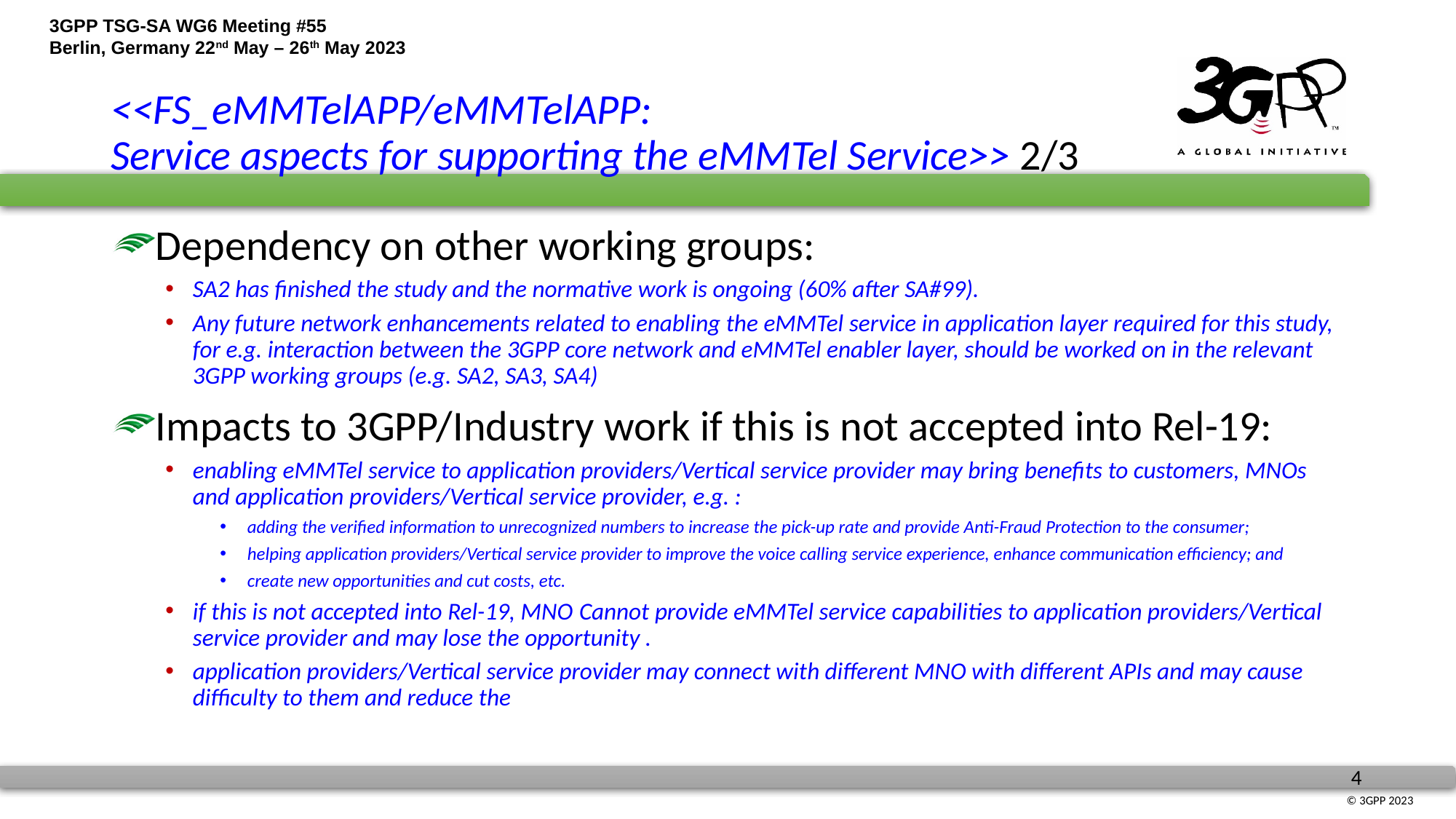

# <<FS_eMMTelAPP/eMMTelAPP: Service aspects for supporting the eMMTel Service>> 2/3
Dependency on other working groups:
SA2 has finished the study and the normative work is ongoing (60% after SA#99).
Any future network enhancements related to enabling the eMMTel service in application layer required for this study, for e.g. interaction between the 3GPP core network and eMMTel enabler layer, should be worked on in the relevant 3GPP working groups (e.g. SA2, SA3, SA4)
Impacts to 3GPP/Industry work if this is not accepted into Rel-19:
enabling eMMTel service to application providers/Vertical service provider may bring benefits to customers, MNOs and application providers/Vertical service provider, e.g. :
adding the verified information to unrecognized numbers to increase the pick-up rate and provide Anti-Fraud Protection to the consumer;
helping application providers/Vertical service provider to improve the voice calling service experience, enhance communication efficiency; and
create new opportunities and cut costs, etc.
if this is not accepted into Rel-19, MNO Cannot provide eMMTel service capabilities to application providers/Vertical service provider and may lose the opportunity .
application providers/Vertical service provider may connect with different MNO with different APIs and may cause difficulty to them and reduce the